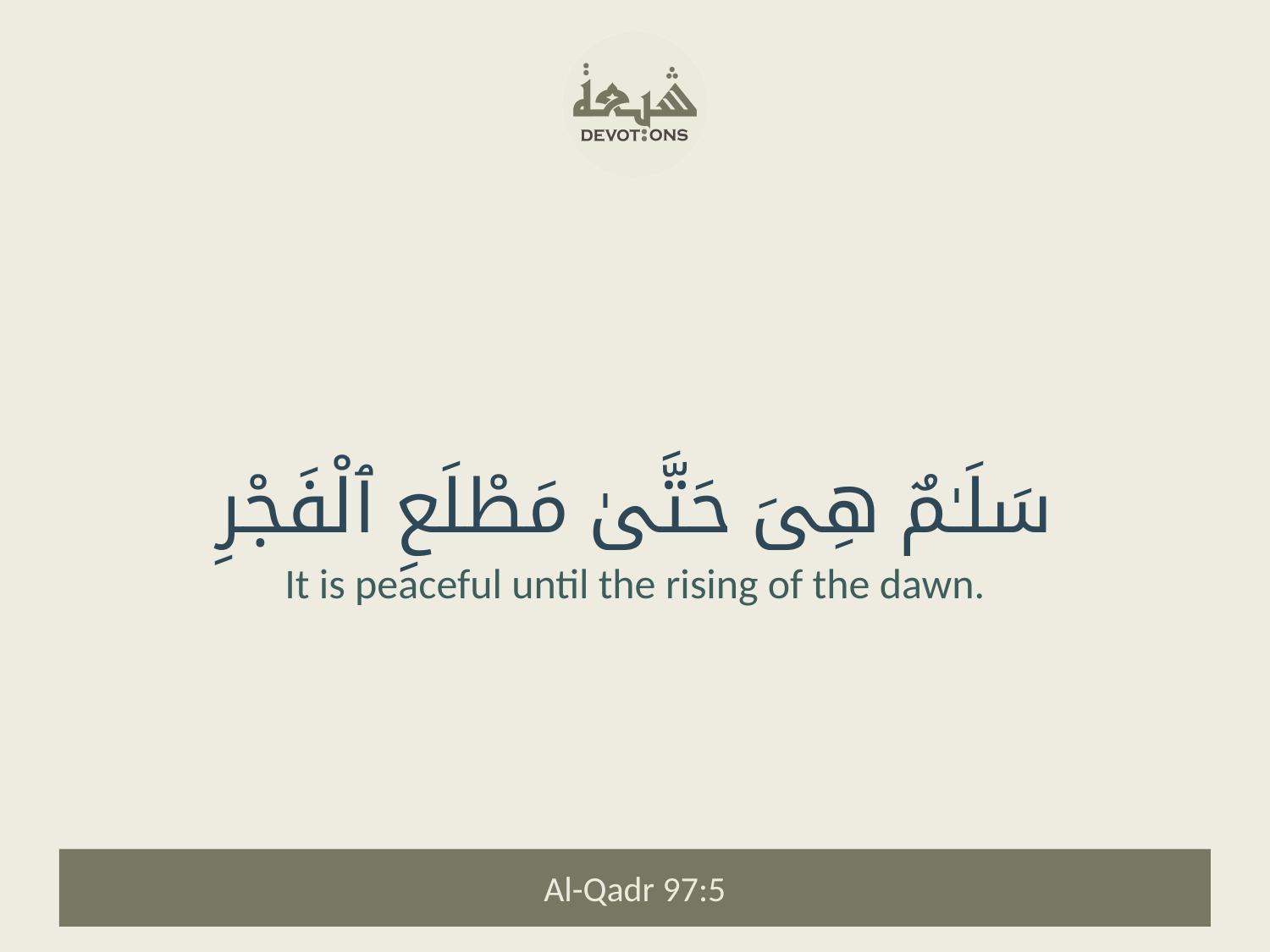

سَلَـٰمٌ هِىَ حَتَّىٰ مَطْلَعِ ٱلْفَجْرِ
It is peaceful until the rising of the dawn.
Al-Qadr 97:5